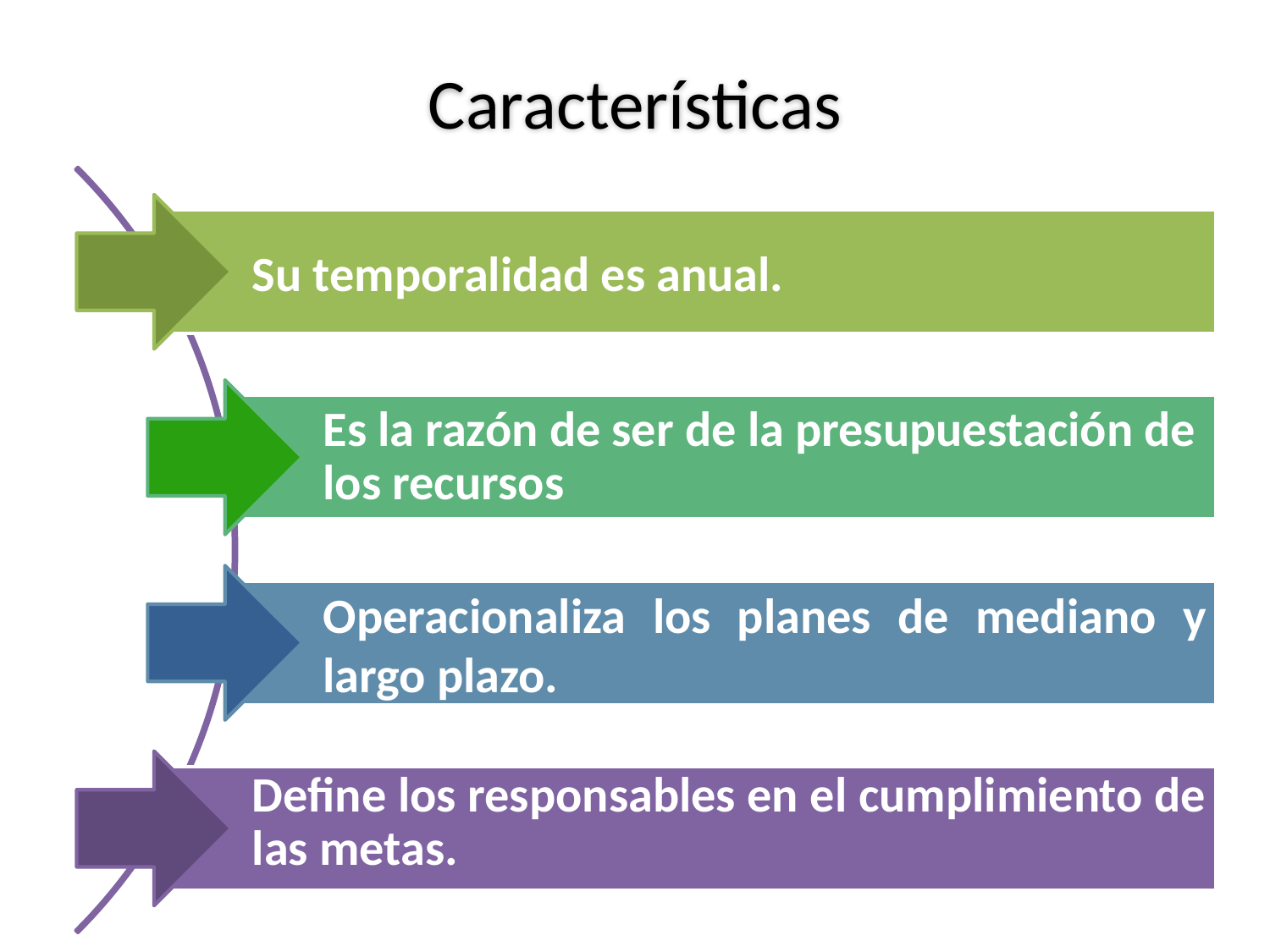

# Características
Su temporalidad es anual.
Es la razón de ser de la presupuestación de los recursos
Operacionaliza los planes de mediano y largo plazo.

Define los responsables en el cumplimiento de las metas.